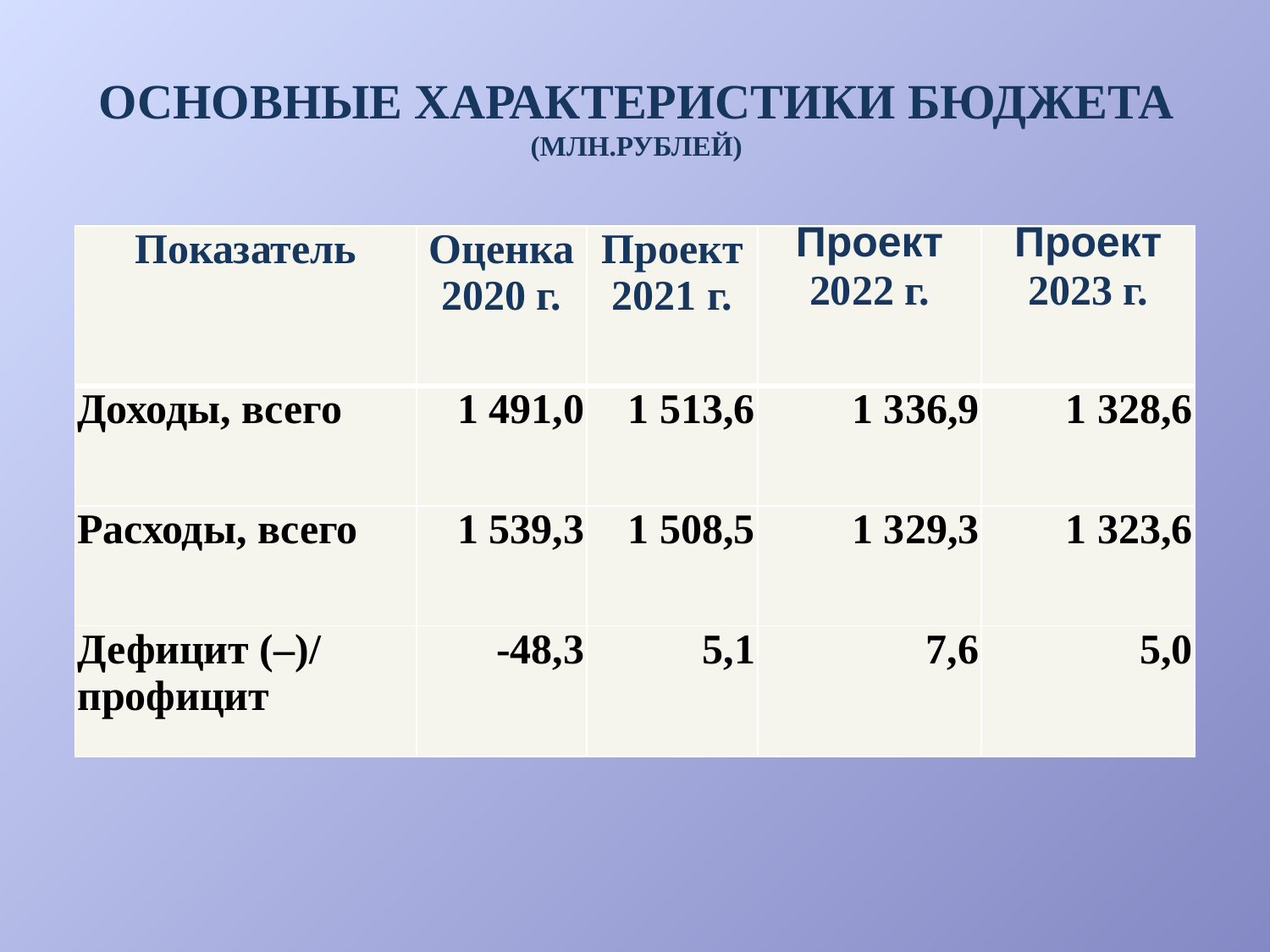

# ОСНОВНЫЕ ХАРАКТЕРИСТИКИ БЮДЖЕТА (МЛН.РУБЛЕЙ)
| Показатель | Оценка 2020 г. | Проект 2021 г. | Проект 2022 г. | Проект 2023 г. |
| --- | --- | --- | --- | --- |
| Доходы, всего | 1 491,0 | 1 513,6 | 1 336,9 | 1 328,6 |
| Расходы, всего | 1 539,3 | 1 508,5 | 1 329,3 | 1 323,6 |
| Дефицит (–)/ профицит | -48,3 | 5,1 | 7,6 | 5,0 |